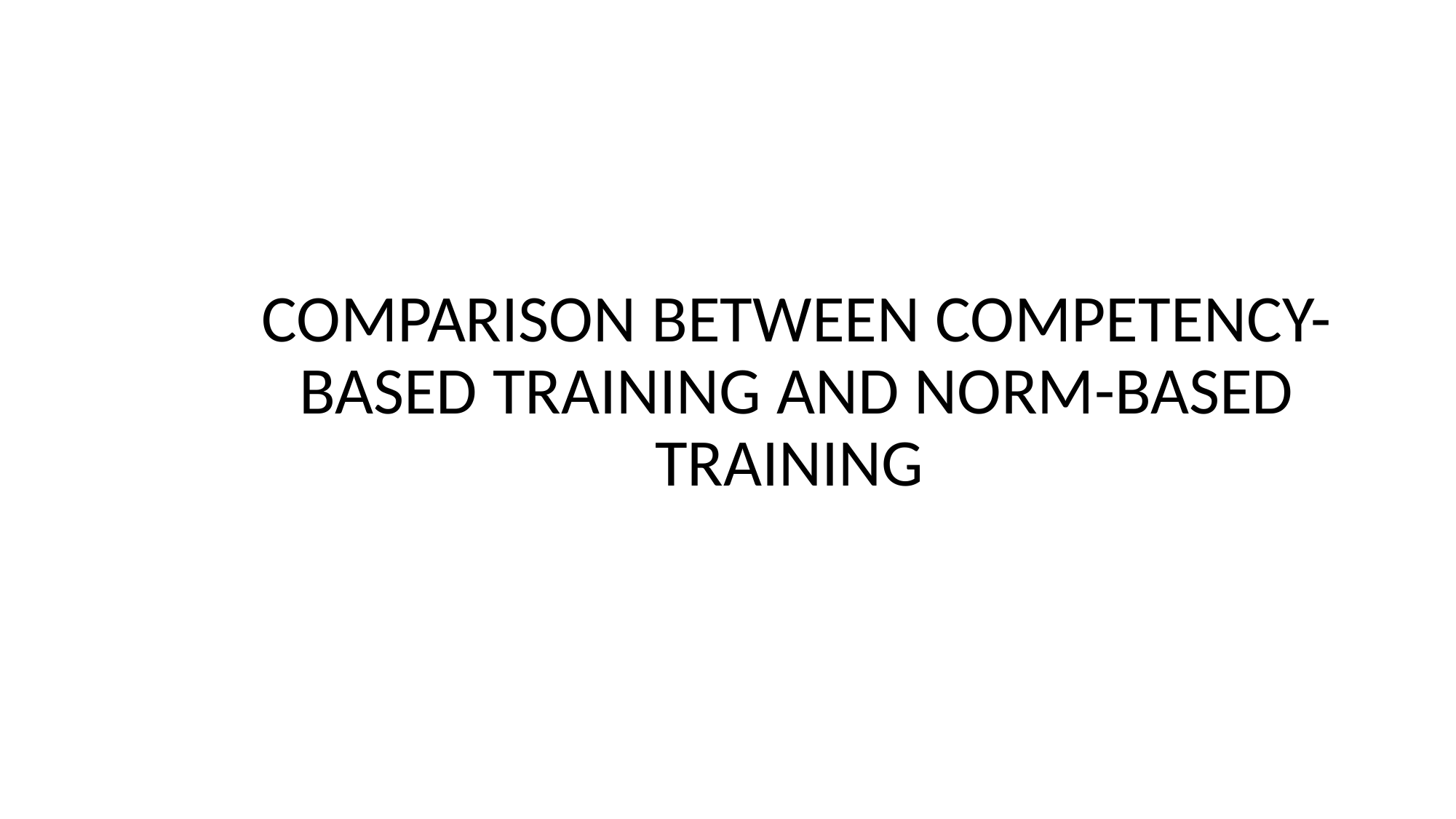

# COMPARISON BETWEEN COMPETENCY-BASED TRAINING AND NORM-BASED TRAINING